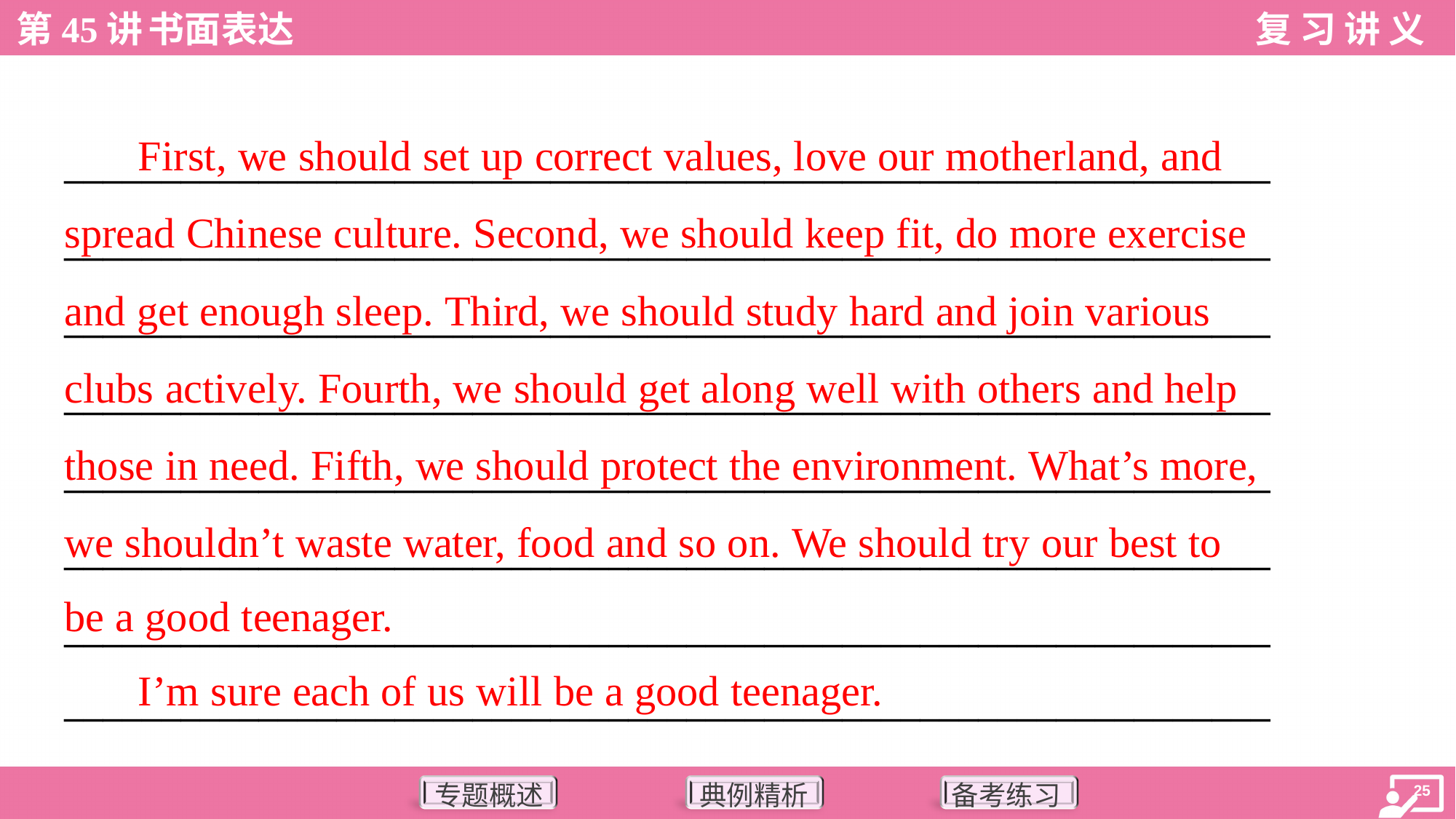

First, we should set up correct values, love our motherland, and
spread Chinese culture. Second, we should keep fit, do more exercise
and get enough sleep. Third, we should study hard and join various
clubs actively. Fourth, we should get along well with others and help
those in need. Fifth, we should protect the environment. What’s more,
we shouldn’t waste water, food and so on. We should try our best to
be a good teenager.
       I’m sure each of us will be a good teenager.
______________________________________________________________
______________________________________________________________
______________________________________________________________
______________________________________________________________
______________________________________________________________
______________________________________________________________
______________________________________________________________
______________________________________________________________